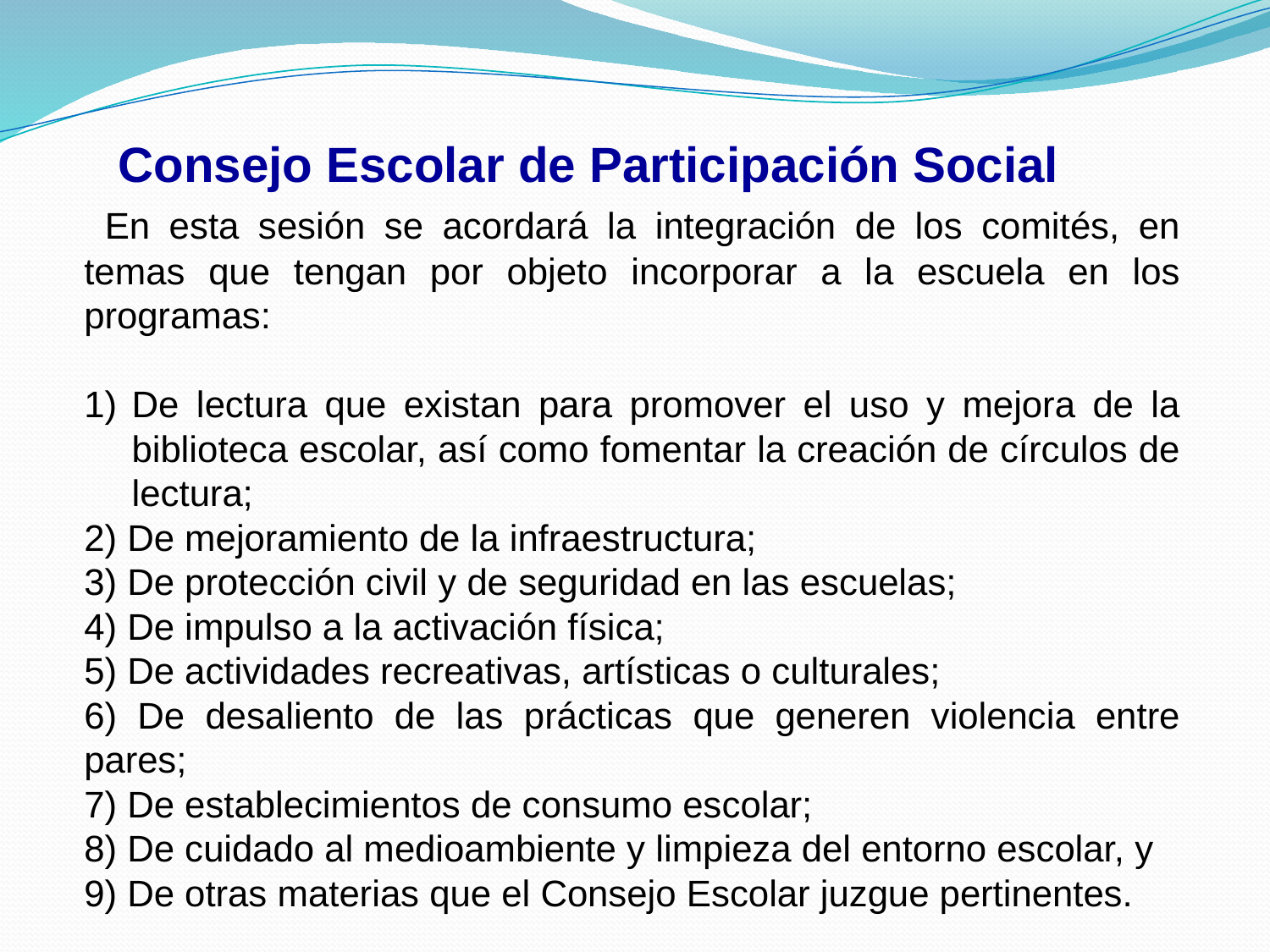

Consejo Escolar de Participación Social
 En esta sesión se acordará la integración de los comités, en temas que tengan por objeto incorporar a la escuela en los programas:

De lectura que existan para promover el uso y mejora de la biblioteca escolar, así como fomentar la creación de círculos de lectura;
2) De mejoramiento de la infraestructura;
3) De protección civil y de seguridad en las escuelas;
4) De impulso a la activación física;
5) De actividades recreativas, artísticas o culturales;
6) De desaliento de las prácticas que generen violencia entre pares;
7) De establecimientos de consumo escolar;
8) De cuidado al medioambiente y limpieza del entorno escolar, y
9) De otras materias que el Consejo Escolar juzgue pertinentes.